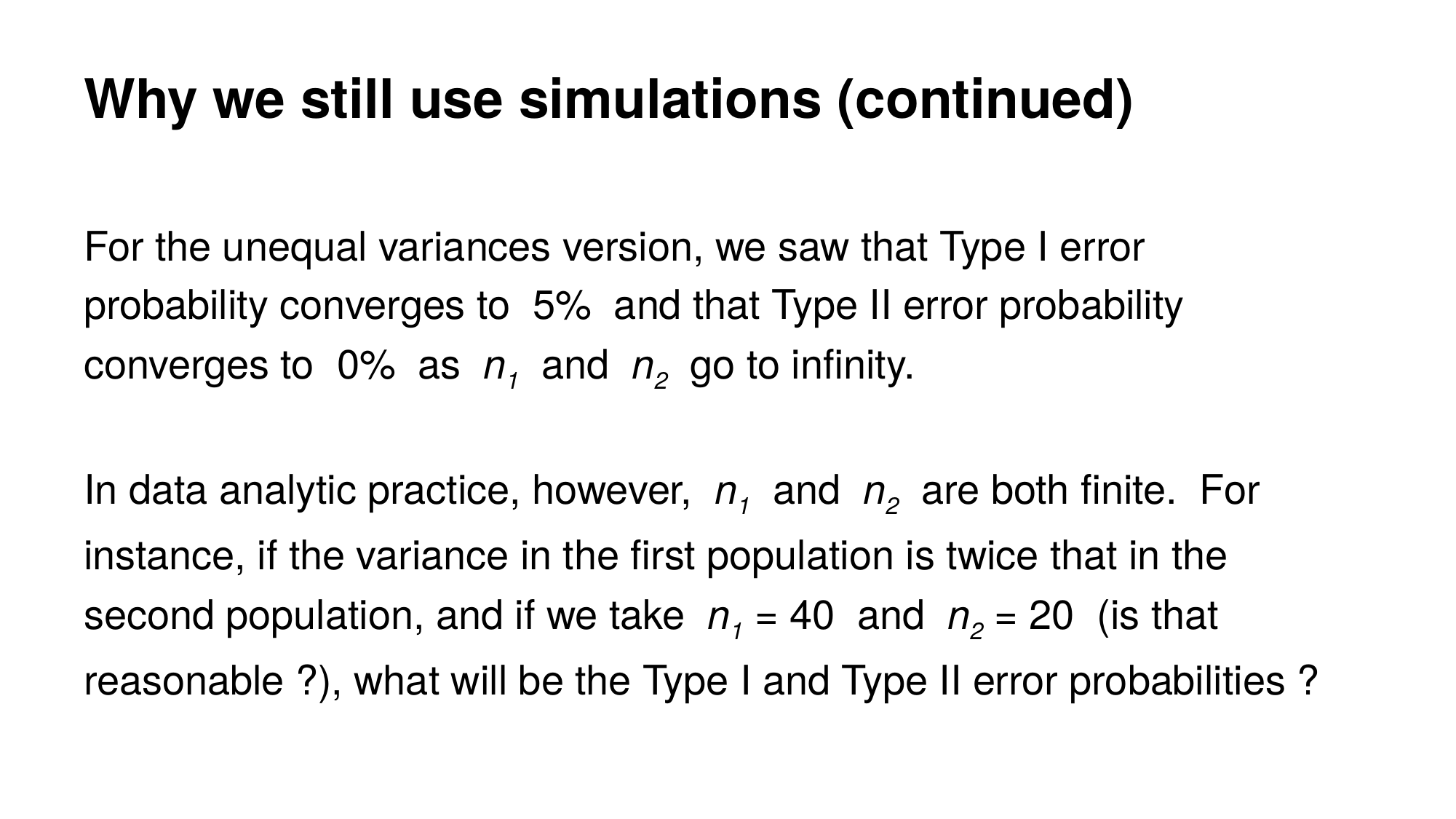

# Why we still use simulations (continued)
For the unequal variances version, we saw that Type I error probability converges to  5%  and that Type II error probability converges to  0%  as  n1  and  n2  go to infinity.

In data analytic practice, however,  n1  and  n2  are both finite.  For instance, if the variance in the first population is twice that in the second population, and if we take  n1 = 40  and  n2 = 20  (is that reasonable ?), what will be the Type I and Type II error probabilities ?